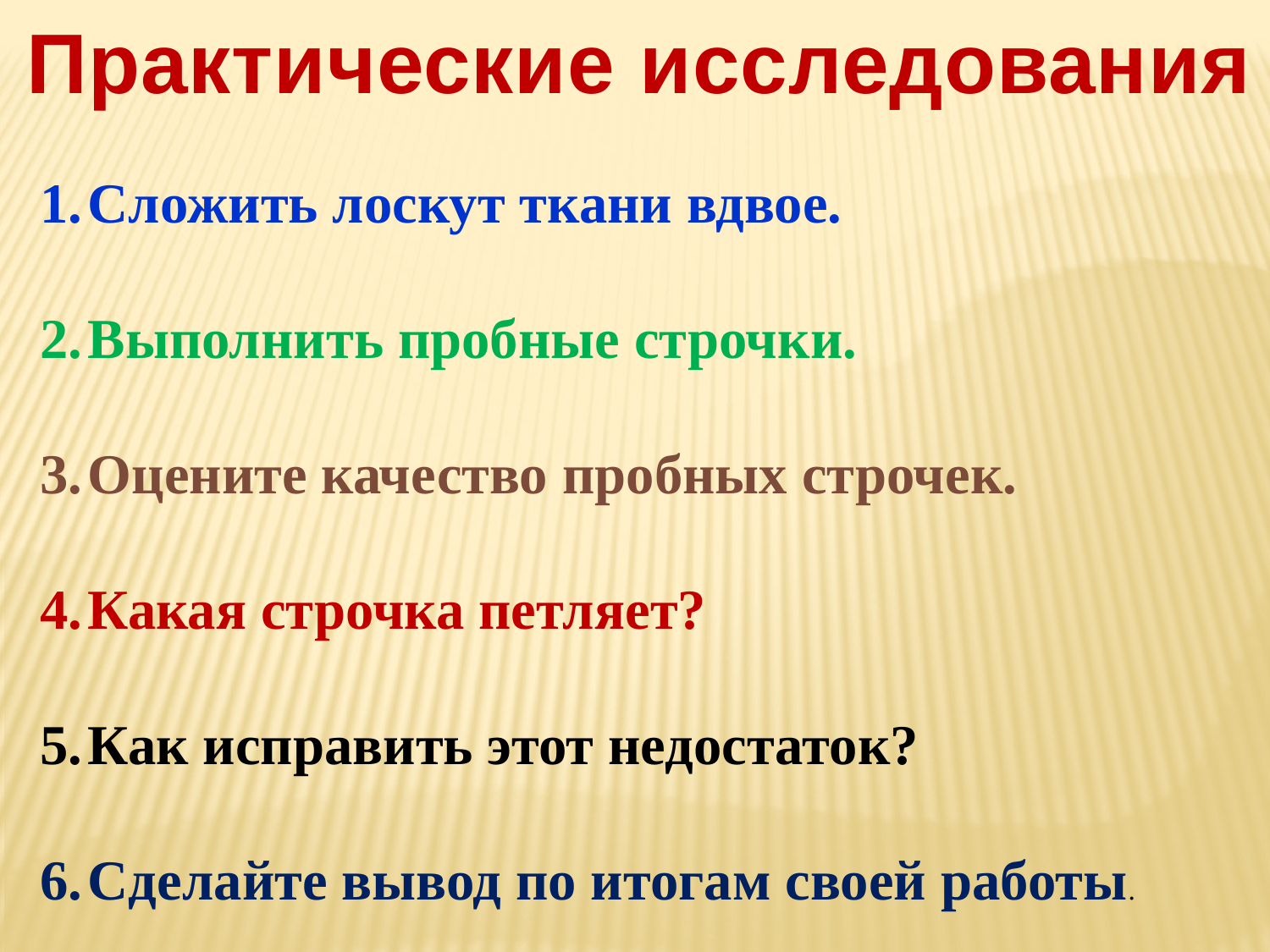

Практические исследования
Сложить лоскут ткани вдвое.

Выполнить пробные строчки.

Оцените качество пробных строчек.

Какая строчка петляет?

Как исправить этот недостаток?

Сделайте вывод по итогам своей работы.